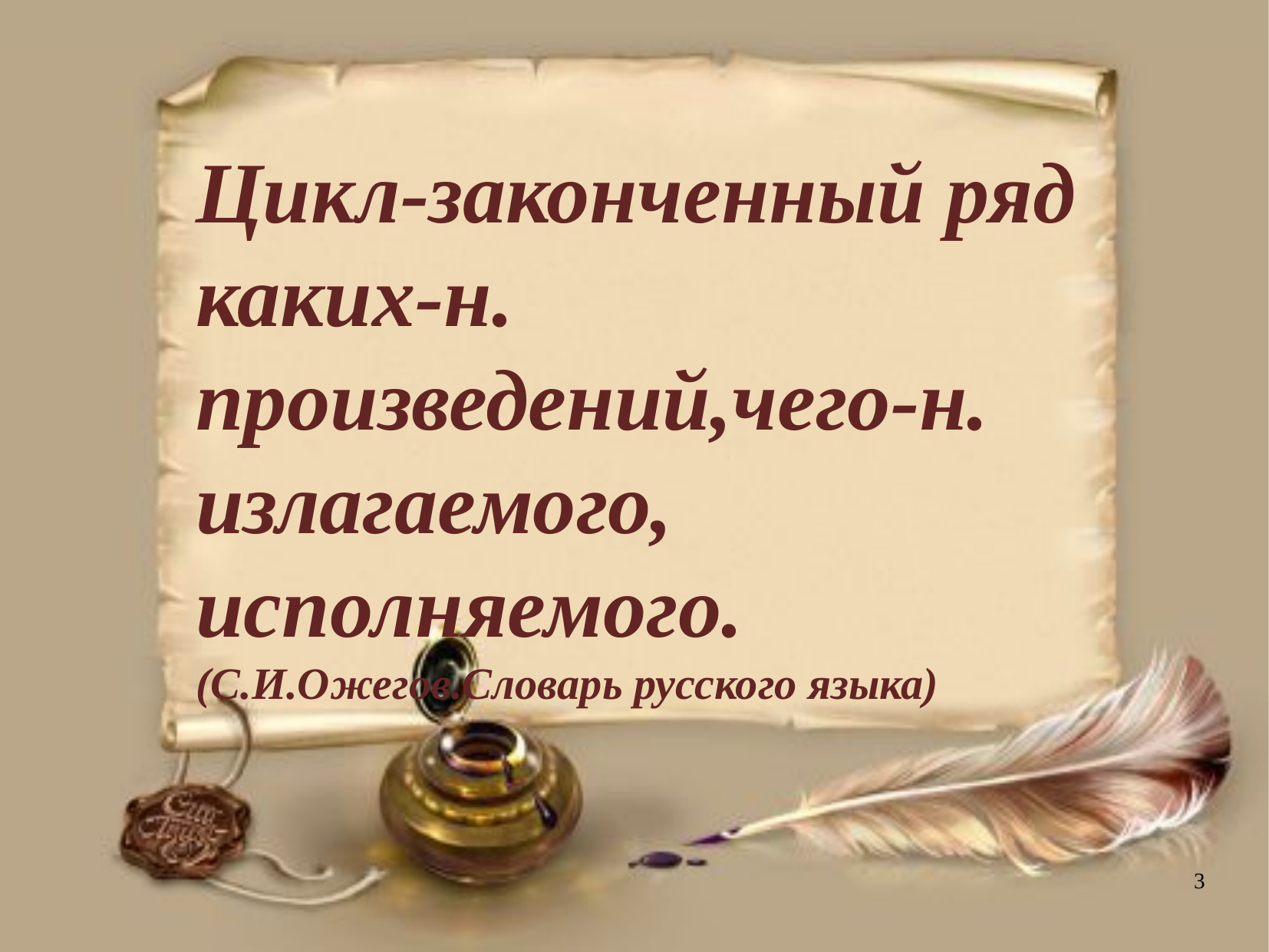

Цикл-законченный ряд каких-н.
произведений,чего-н. излагаемого,
исполняемого.
(С.И.Ожегов.Словарь русского языка)
3